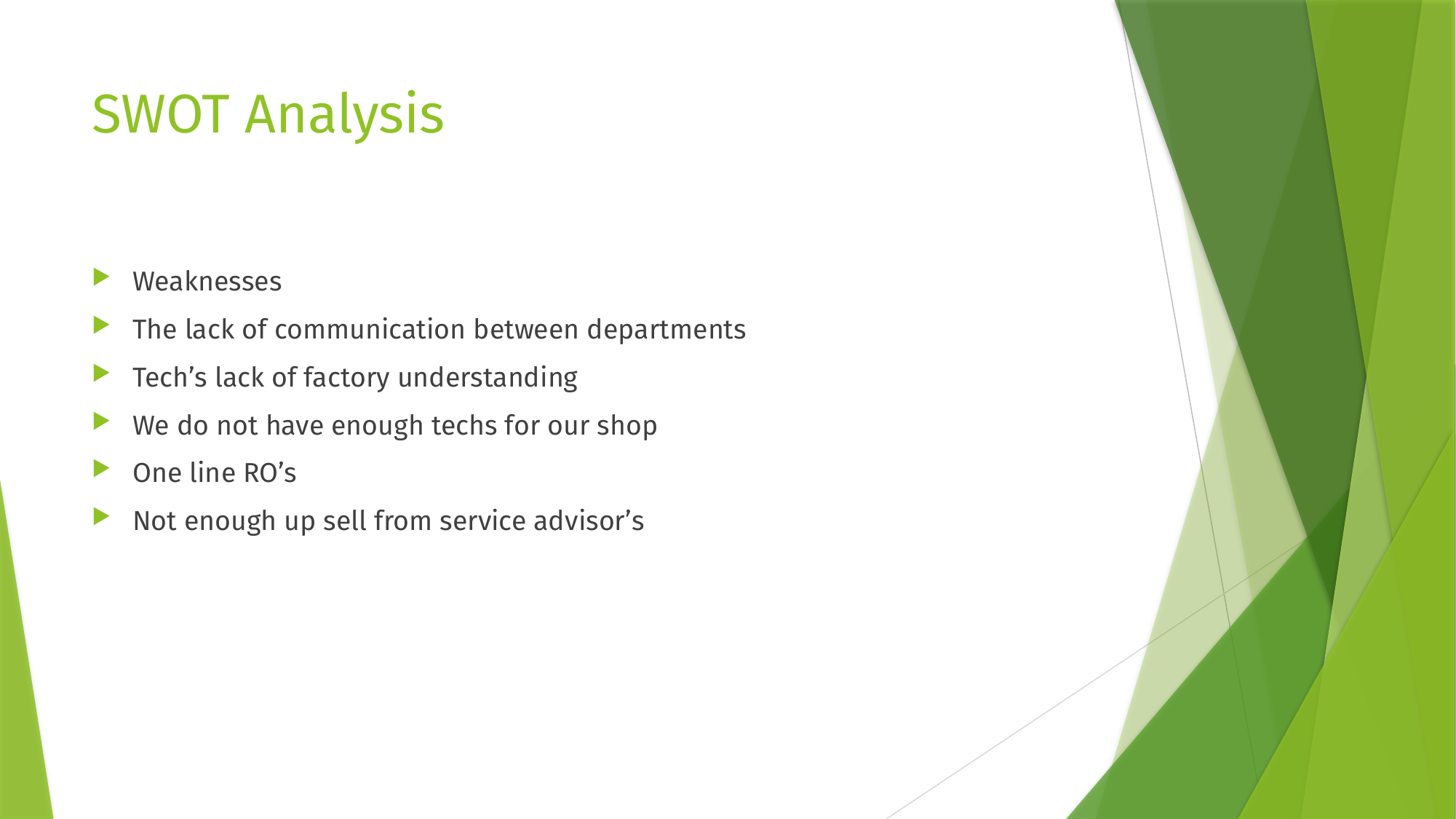

# SWOT Analysis
Weaknesses
The lack of communication between departments
Tech’s lack of factory understanding
We do not have enough techs for our shop
One line RO’s
Not enough up sell from service advisor’s